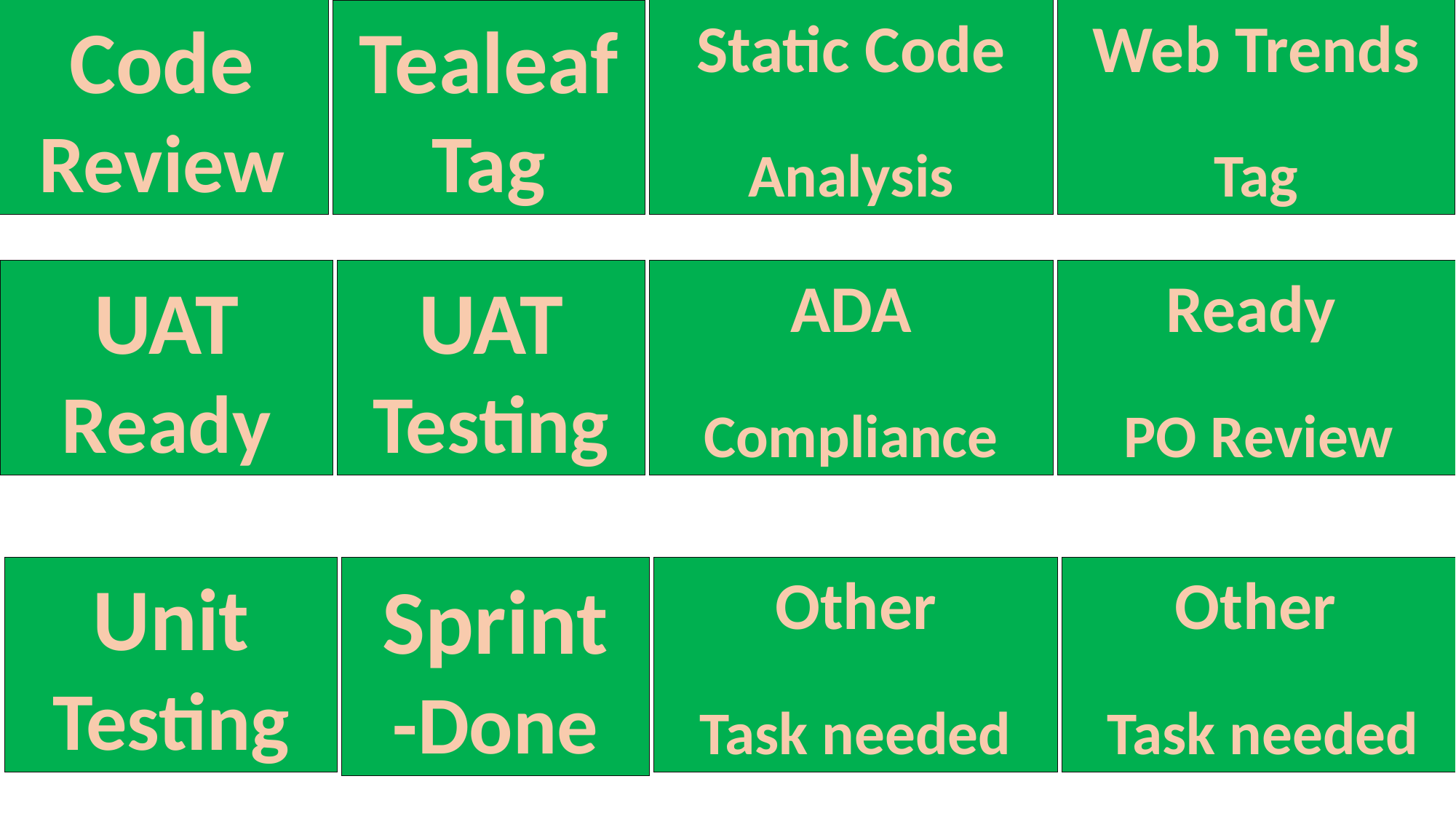

Tealeaf
Tag
Static Code

Analysis
Web Trends

Tag
Code
Review
UAT
Ready
UAT
Testing
ADA

Compliance
Ready

PO Review
Unit
Testing
Sprint
-Done
Other

Task needed
Other

Task needed